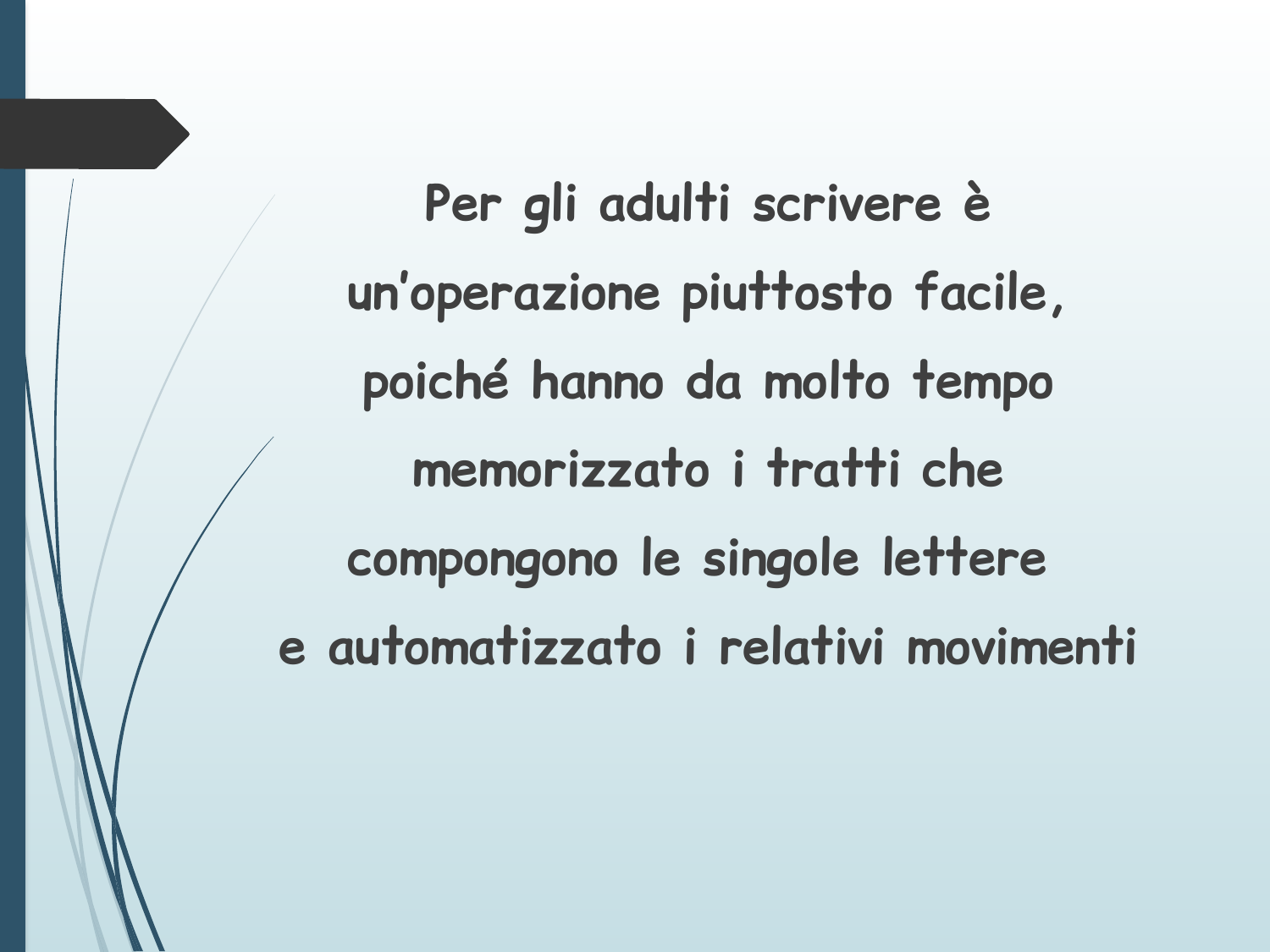

Per gli adulti scrivere è un’operazione piuttosto facile, poiché hanno da molto tempo memorizzato i tratti che compongono le singole lettere
e automatizzato i relativi movimenti